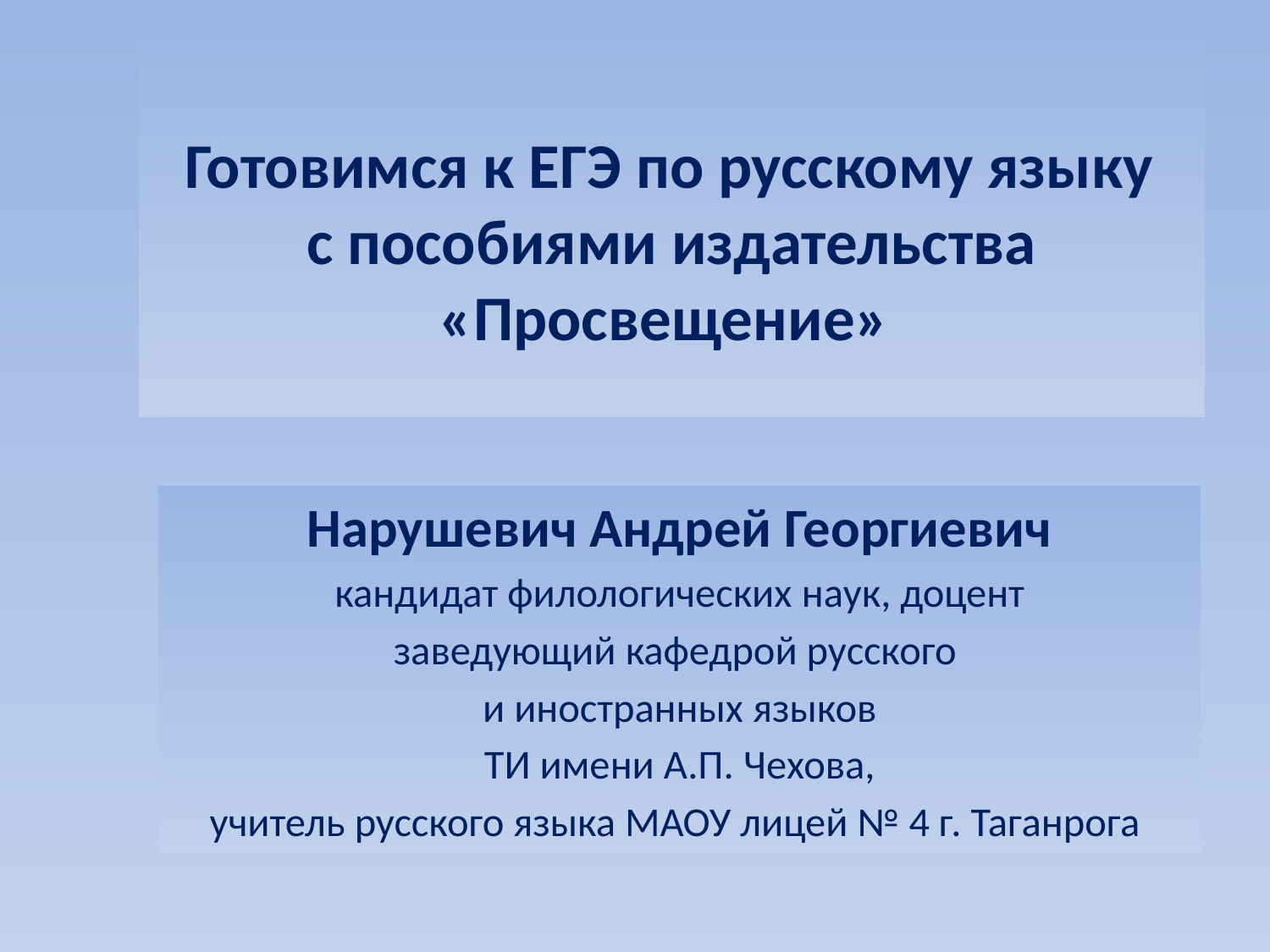

# Готовимся к ЕГЭ по русскому языку с пособиями издательства «Просвещение»
Нарушевич Андрей Георгиевич
кандидат филологических наук, доцент
заведующий кафедрой русского
и иностранных языков
ТИ имени А.П. Чехова,
учитель русского языка МАОУ лицей № 4 г. Таганрога